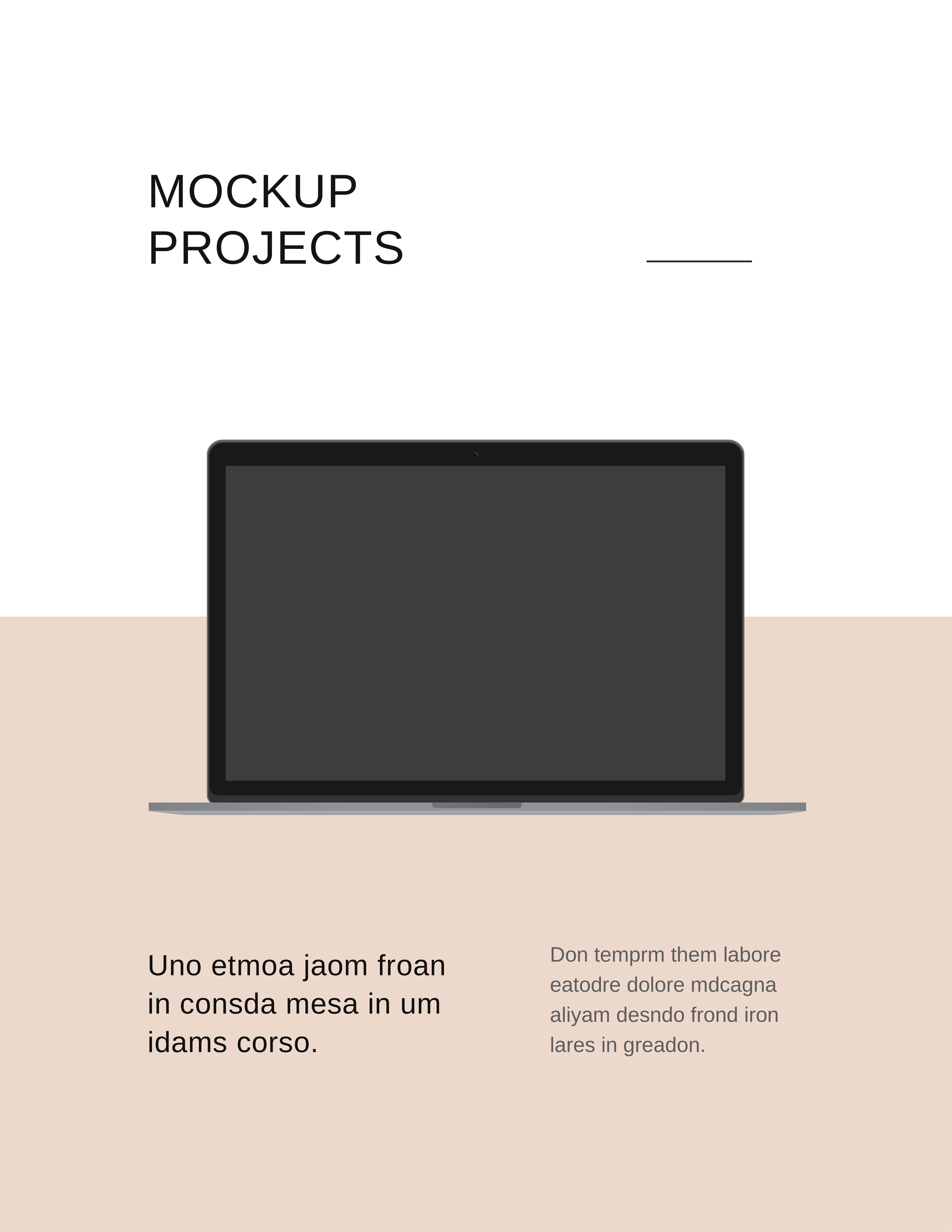

MOCKUP PROJECTS

Don temprm them labore eatodre dolore mdcagna aliyam desndo frond iron lares in greadon.
Uno etmoa jaom froan in consda mesa in um idams corso.